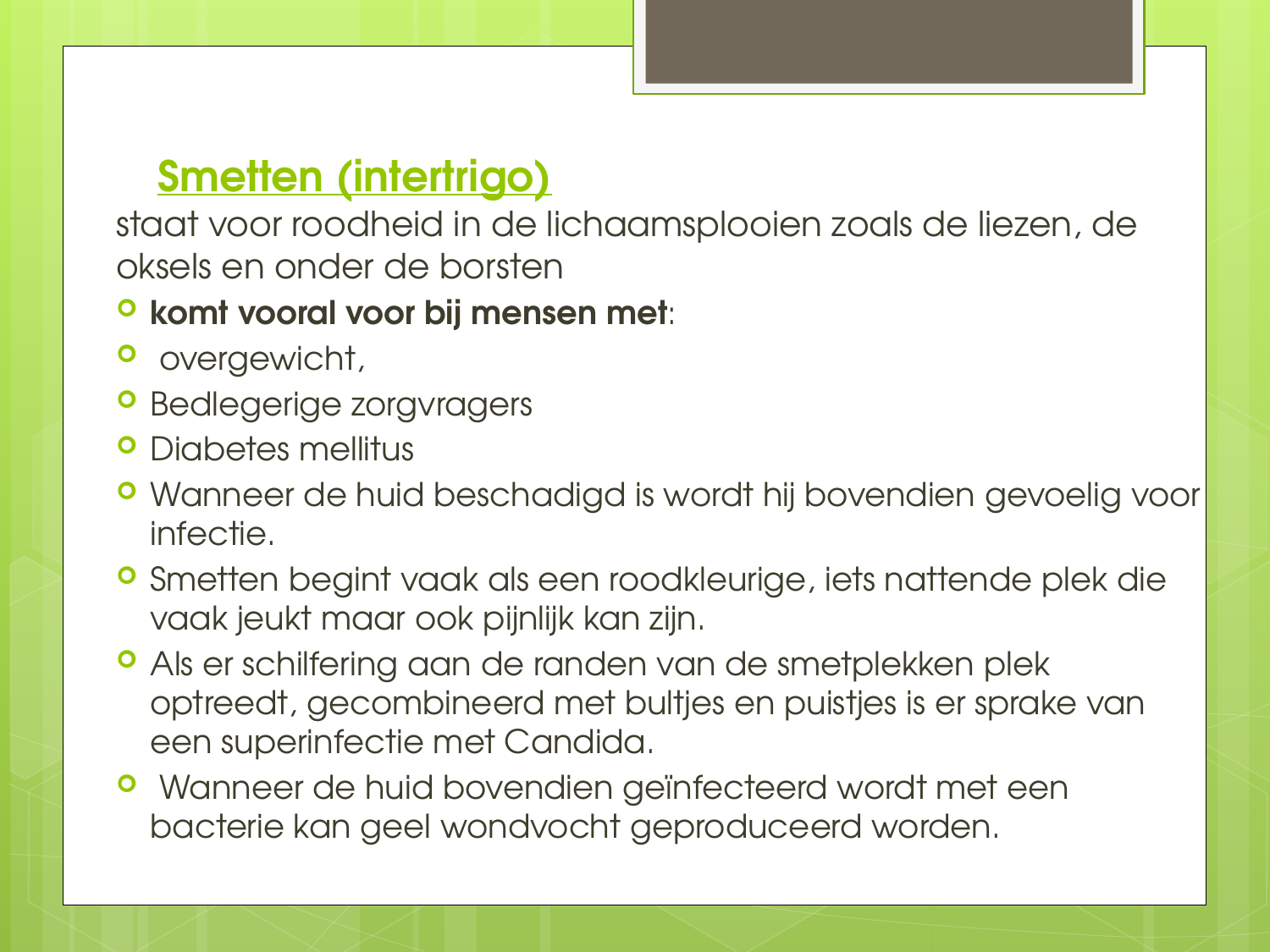

# Smetten (intertrigo)
staat voor roodheid in de lichaamsplooien zoals de liezen, de oksels en onder de borsten
komt vooral voor bij mensen met:
 overgewicht,
Bedlegerige zorgvragers
Diabetes mellitus
Wanneer de huid beschadigd is wordt hij bovendien gevoelig voor infectie.
Smetten begint vaak als een roodkleurige, iets nattende plek die vaak jeukt maar ook pijnlijk kan zijn.
Als er schilfering aan de randen van de smetplekken plek optreedt, gecombineerd met bultjes en puistjes is er sprake van een superinfectie met Candida.
 Wanneer de huid bovendien geïnfecteerd wordt met een bacterie kan geel wondvocht geproduceerd worden.